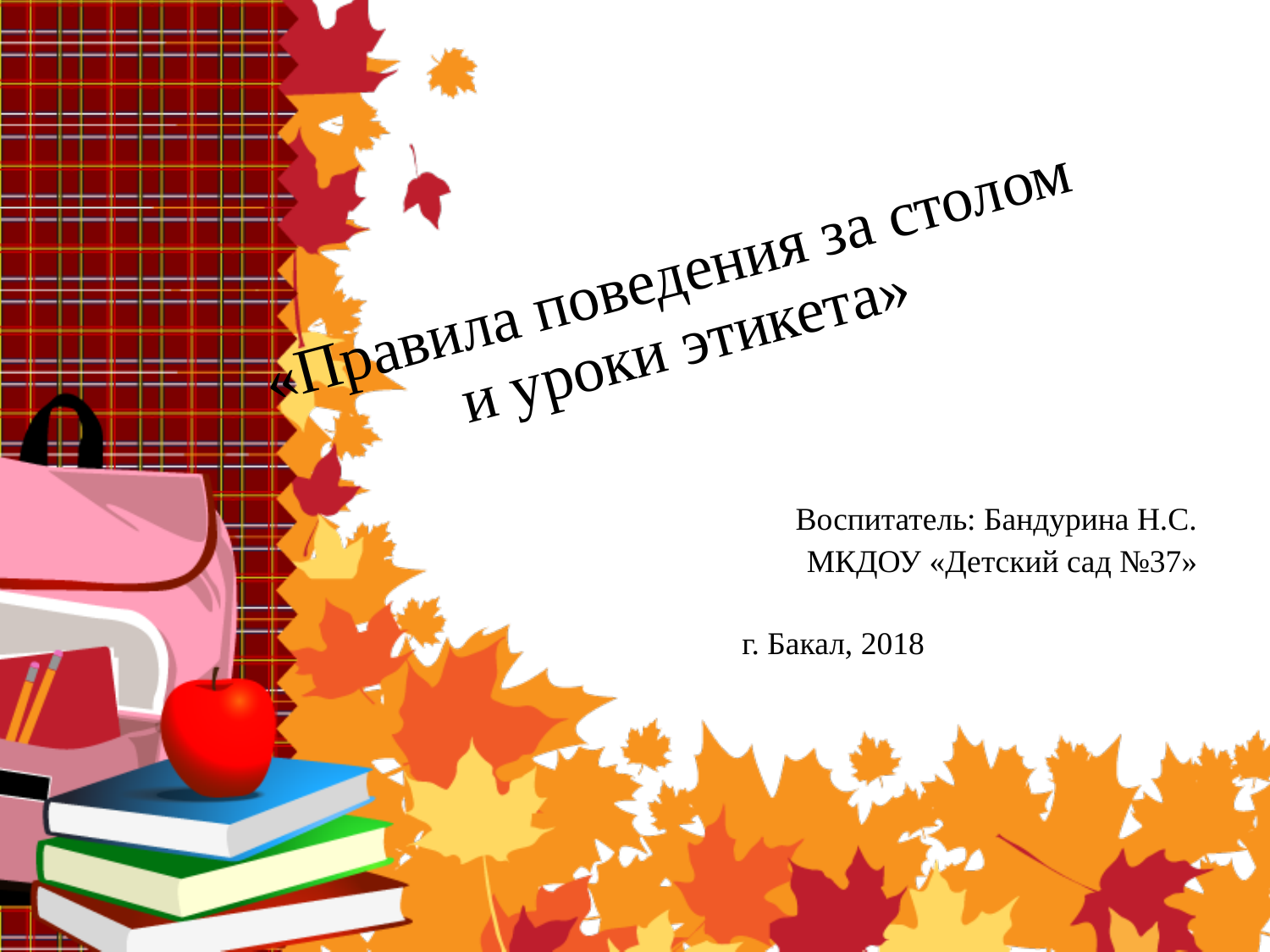

# «Правила поведения за столом и уроки этикета»
Воспитатель: Бандурина Н.С.
МКДОУ «Детский сад №37»

г. Бакал, 2018